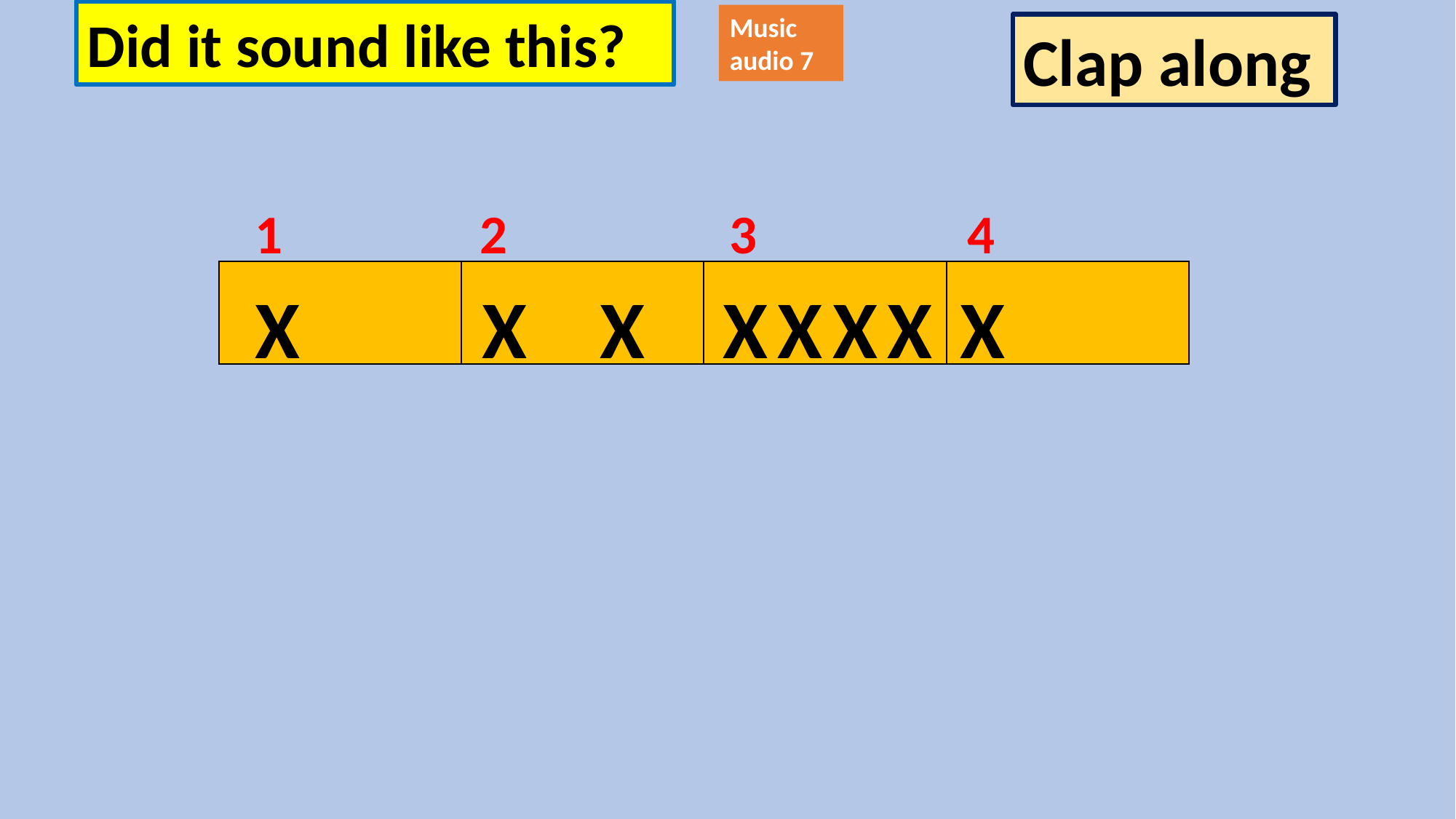

Did it sound like this?
Music audio 7
Clap along
1                2                  3                 4
|  |  |  |  |
| --- | --- | --- | --- |
X
X
X
X X X X
X